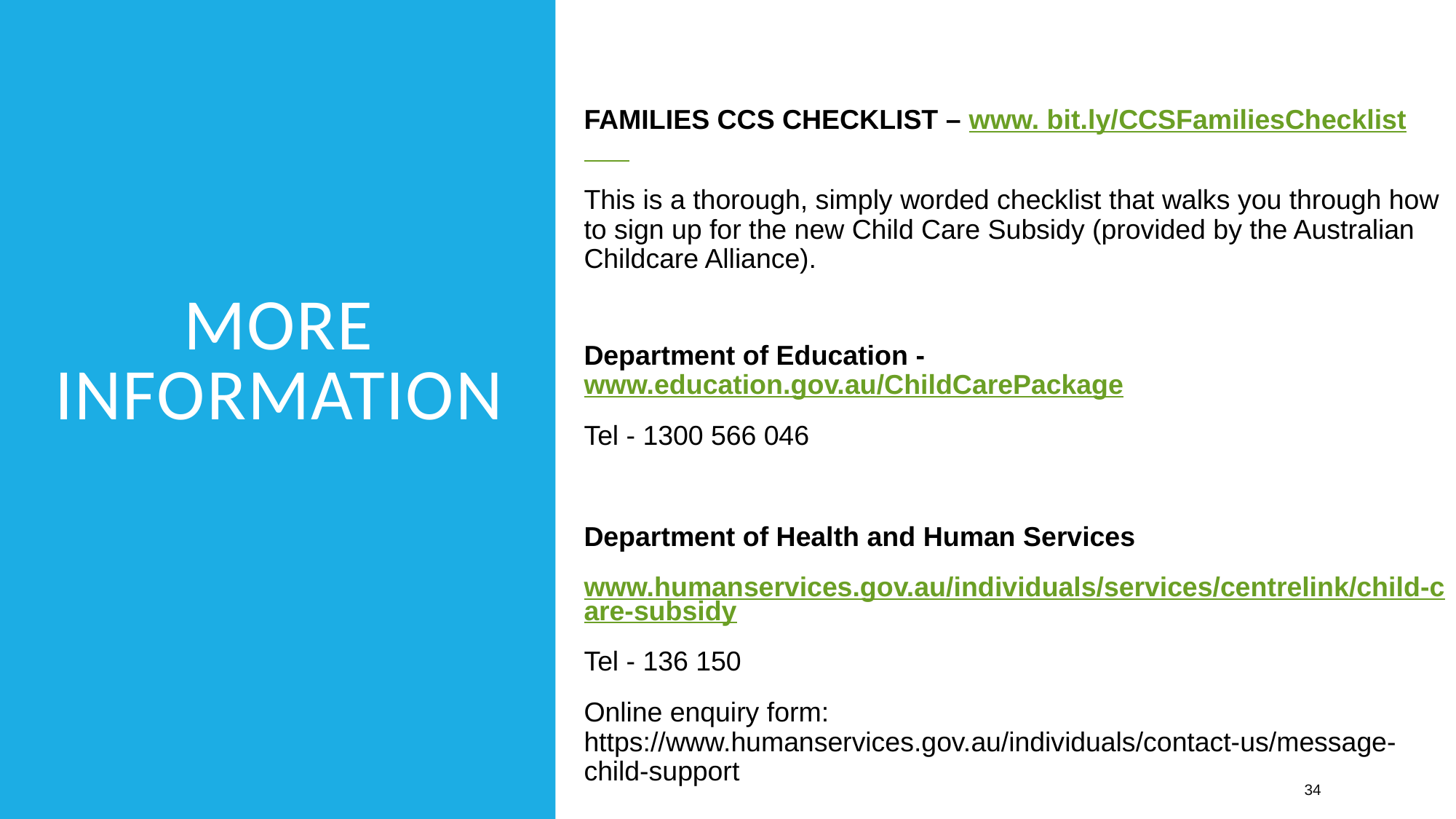

MORE INFORMATION
FAMILIES CCS CHECKLIST – www. bit.ly/CCSFamiliesChecklist
This is a thorough, simply worded checklist that walks you through how to sign up for the new Child Care Subsidy (provided by the Australian Childcare Alliance).

Department of Education - www.education.gov.au/ChildCarePackage
Tel - 1300 566 046

Department of Health and Human Services
www.humanservices.gov.au/individuals/services/centrelink/child-care-subsidy
Tel - 136 150
Online enquiry form: https://www.humanservices.gov.au/individuals/contact-us/message-child-support
34